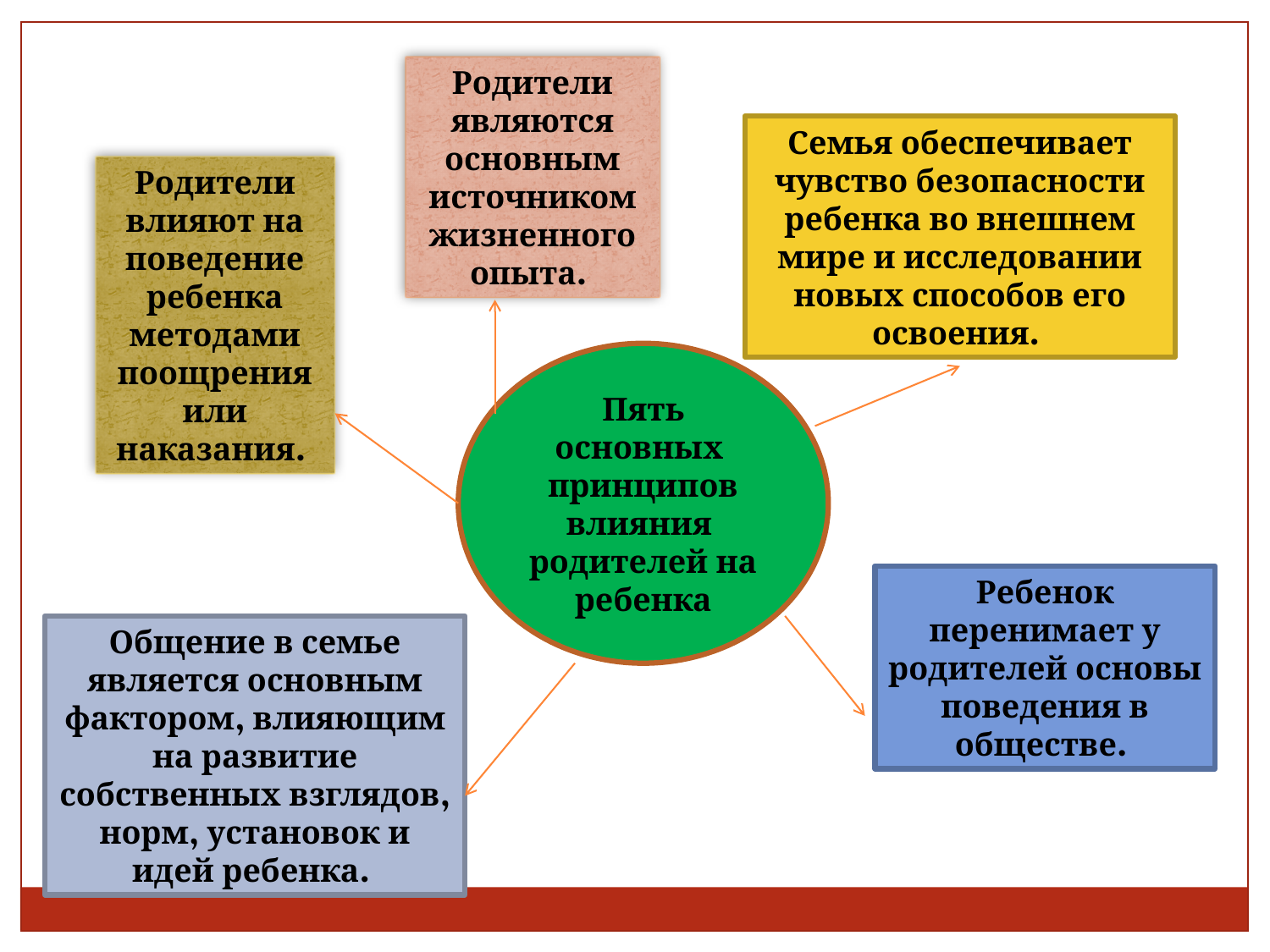

Родители являются основным источником жизненного опыта.
Семья обеспечивает чувство безопасности ребенка во внешнем мире и исследовании новых способов его освоения.
Родители влияют на поведение ребенка методами поощрения или наказания.
Пять основных
принципов влияния
родителей на ребенка
Ребенок перенимает у родителей основы поведения в обществе.
Общение в семье является основным фактором, влияющим на развитие собственных взглядов, норм, установок и идей ребенка.